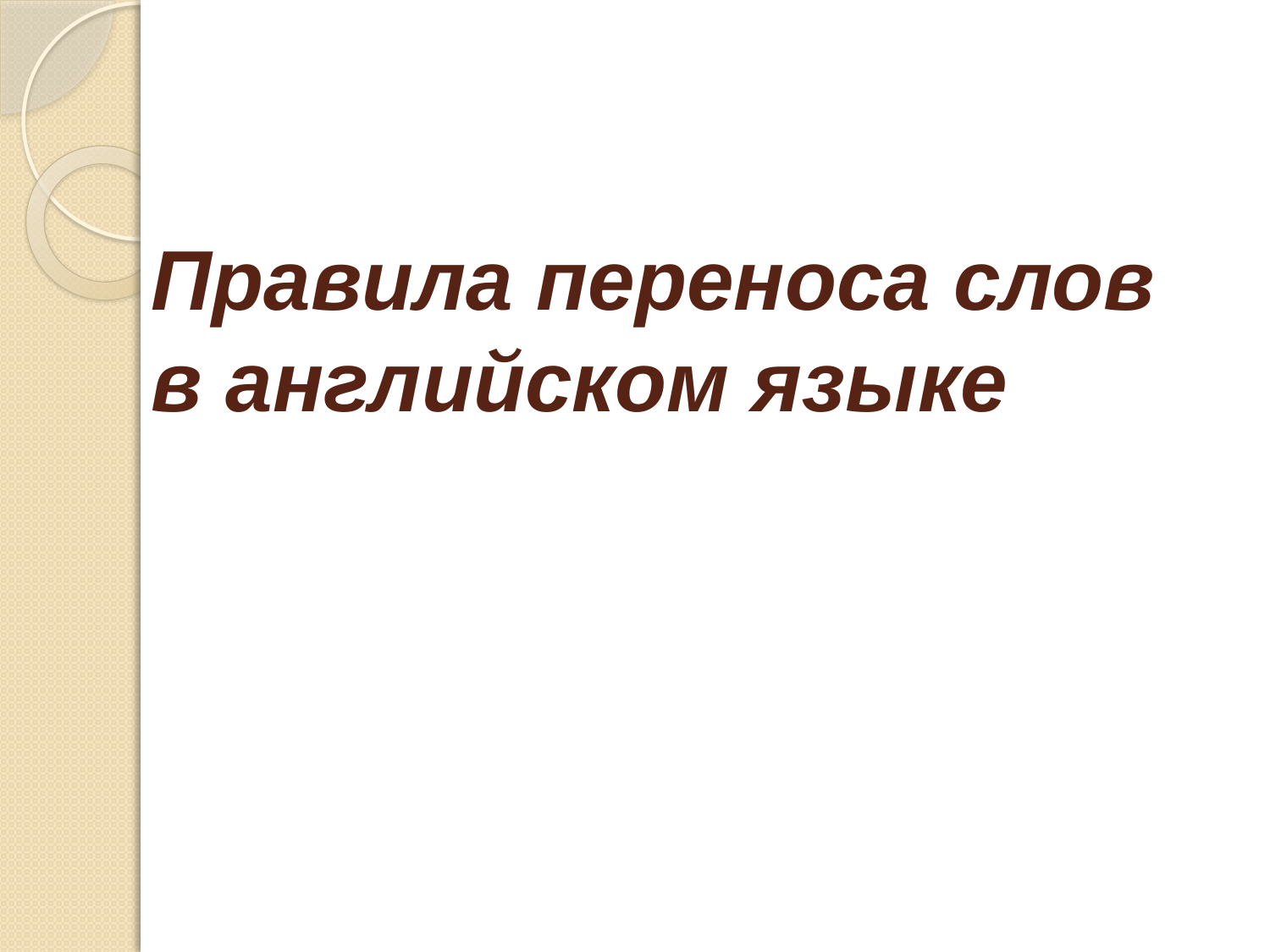

# Правила переноса слов в английском языке